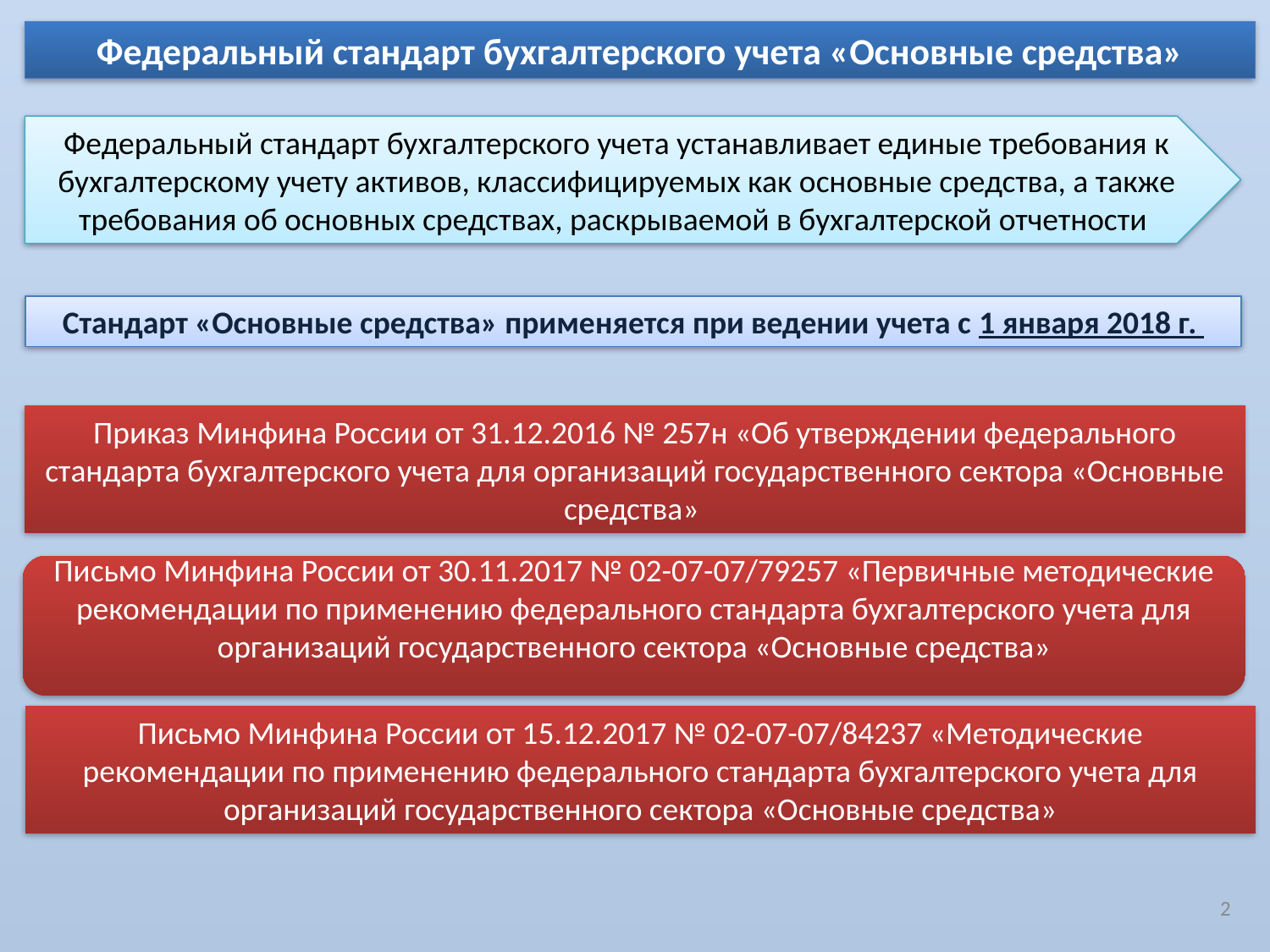

Федеральный стандарт бухгалтерского учета «Основные средства»
Федеральный стандарт бухгалтерского учета устанавливает единые требования к бухгалтерскому учету активов, классифицируемых как основные средства, а также требования об основных средствах, раскрываемой в бухгалтерской отчетности
Стандарт «Основные средства» применяется при ведении учета с 1 января 2018 г.
Приказ Минфина России от 31.12.2016 № 257н «Об утверждении федерального стандарта бухгалтерского учета для организаций государственного сектора «Основные средства»
Письмо Минфина России от 30.11.2017 № 02-07-07/79257 «Первичные методические рекомендации по применению федерального стандарта бухгалтерского учета для организаций государственного сектора «Основные средства»

Письмо Минфина России от 15.12.2017 № 02-07-07/84237 «Методические рекомендации по применению федерального стандарта бухгалтерского учета для организаций государственного сектора «Основные средства»
2